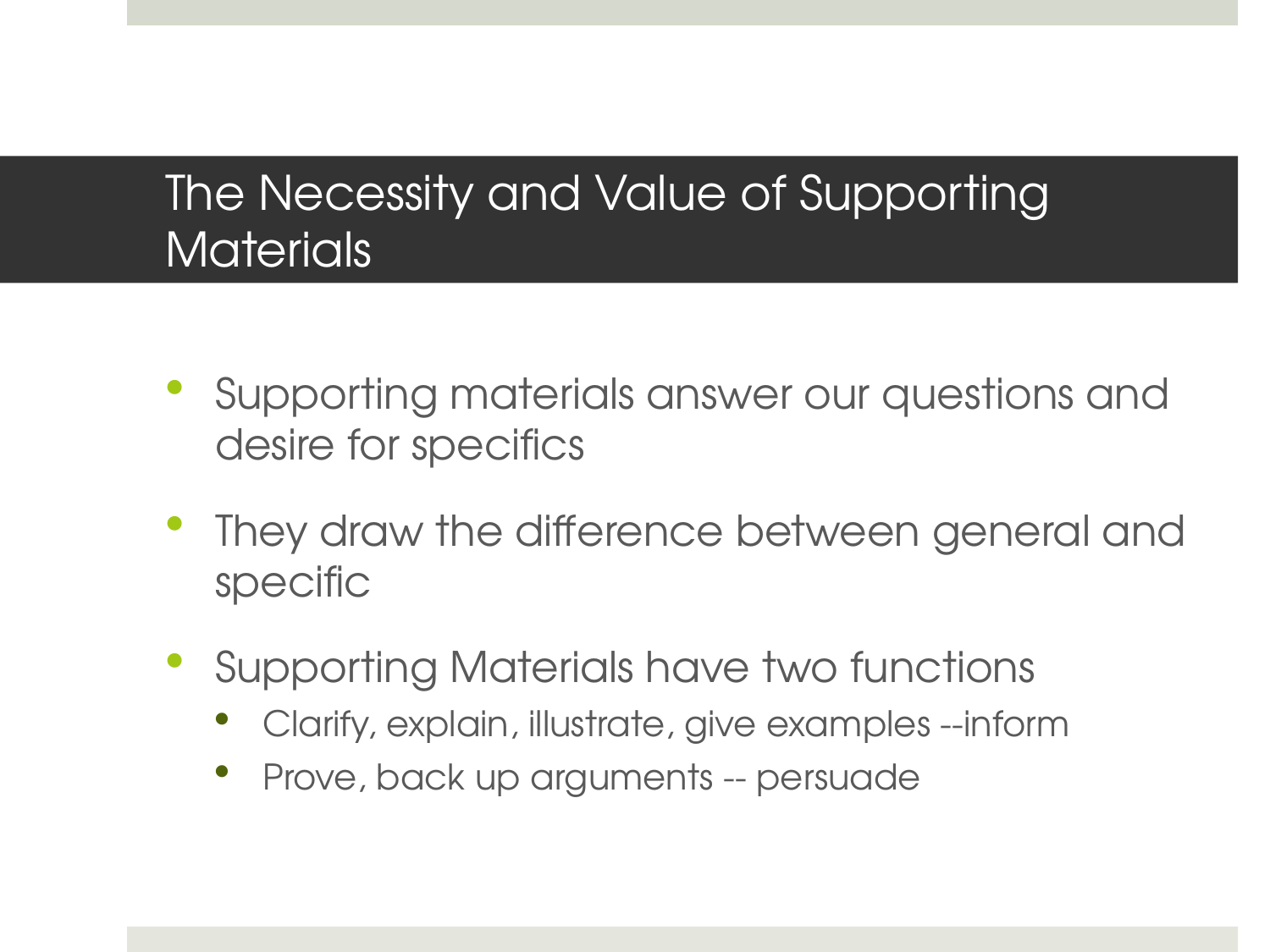

# The Necessity and Value of Supporting Materials
Supporting materials answer our questions and desire for specifics
They draw the difference between general and specific
Supporting Materials have two functions
Clarify, explain, illustrate, give examples --inform
Prove, back up arguments -- persuade